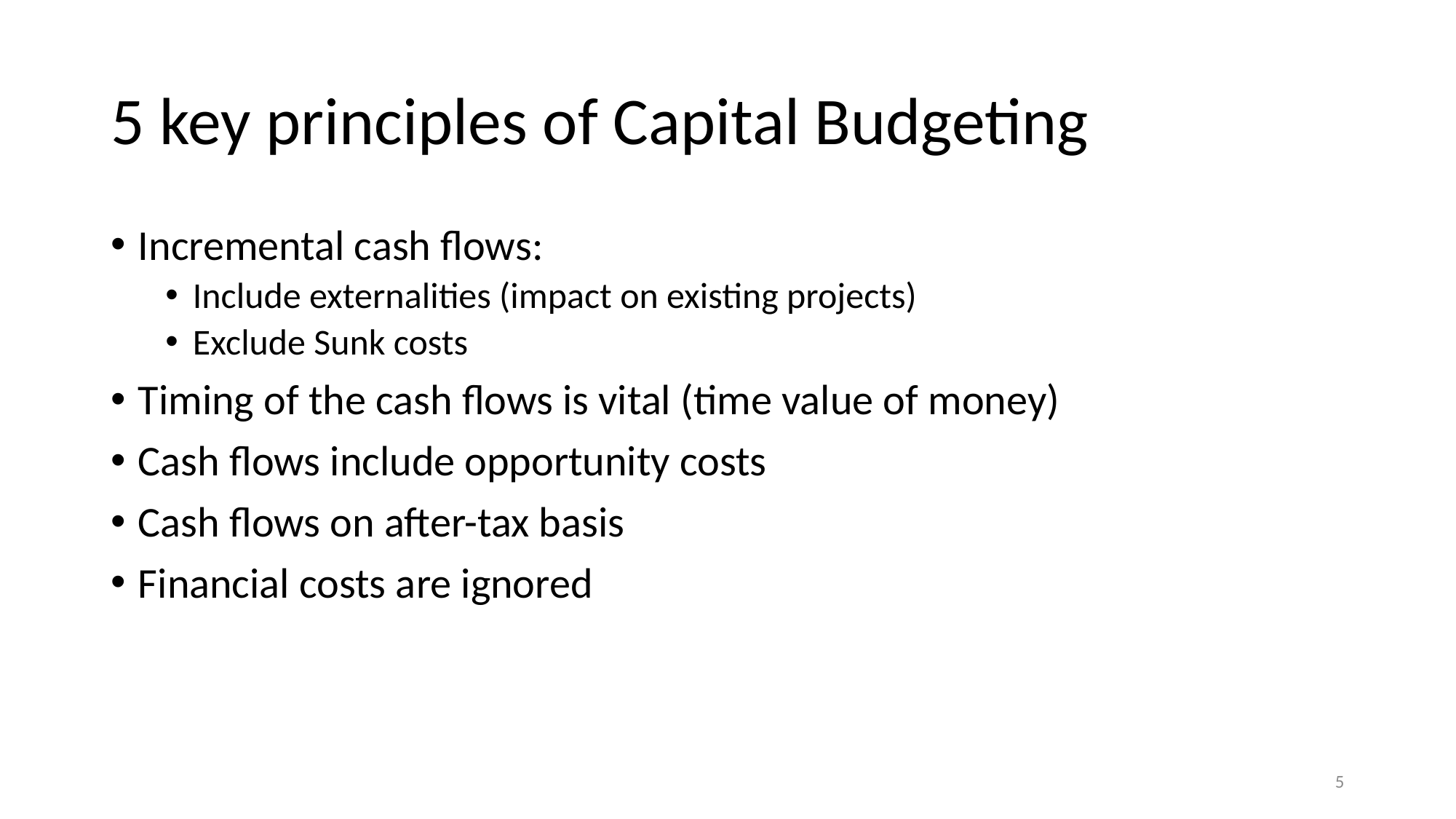

# 5 key principles of Capital Budgeting
Incremental cash flows:
Include externalities (impact on existing projects)
Exclude Sunk costs
Timing of the cash flows is vital (time value of money)
Cash flows include opportunity costs
Cash flows on after-tax basis
Financial costs are ignored

5